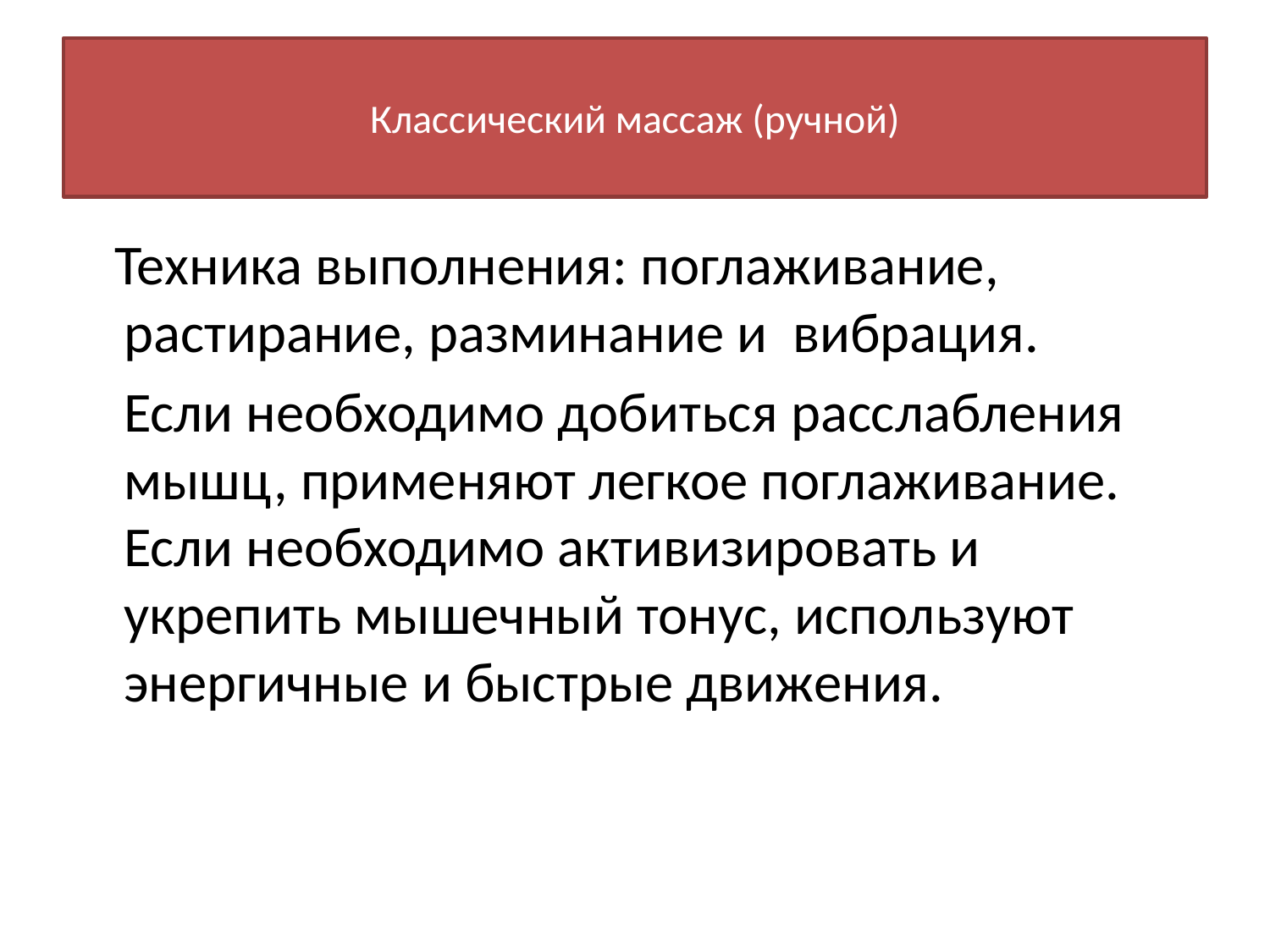

# Классический массаж (ручной)
   Техника выполнения: поглаживание, растирание, разминание и  вибрация.
	Если необходимо добиться расслабления мышц, применяют легкое поглаживание. Если необходимо активизировать и укрепить мышечный тонус, используют энергичные и быстрые движения.